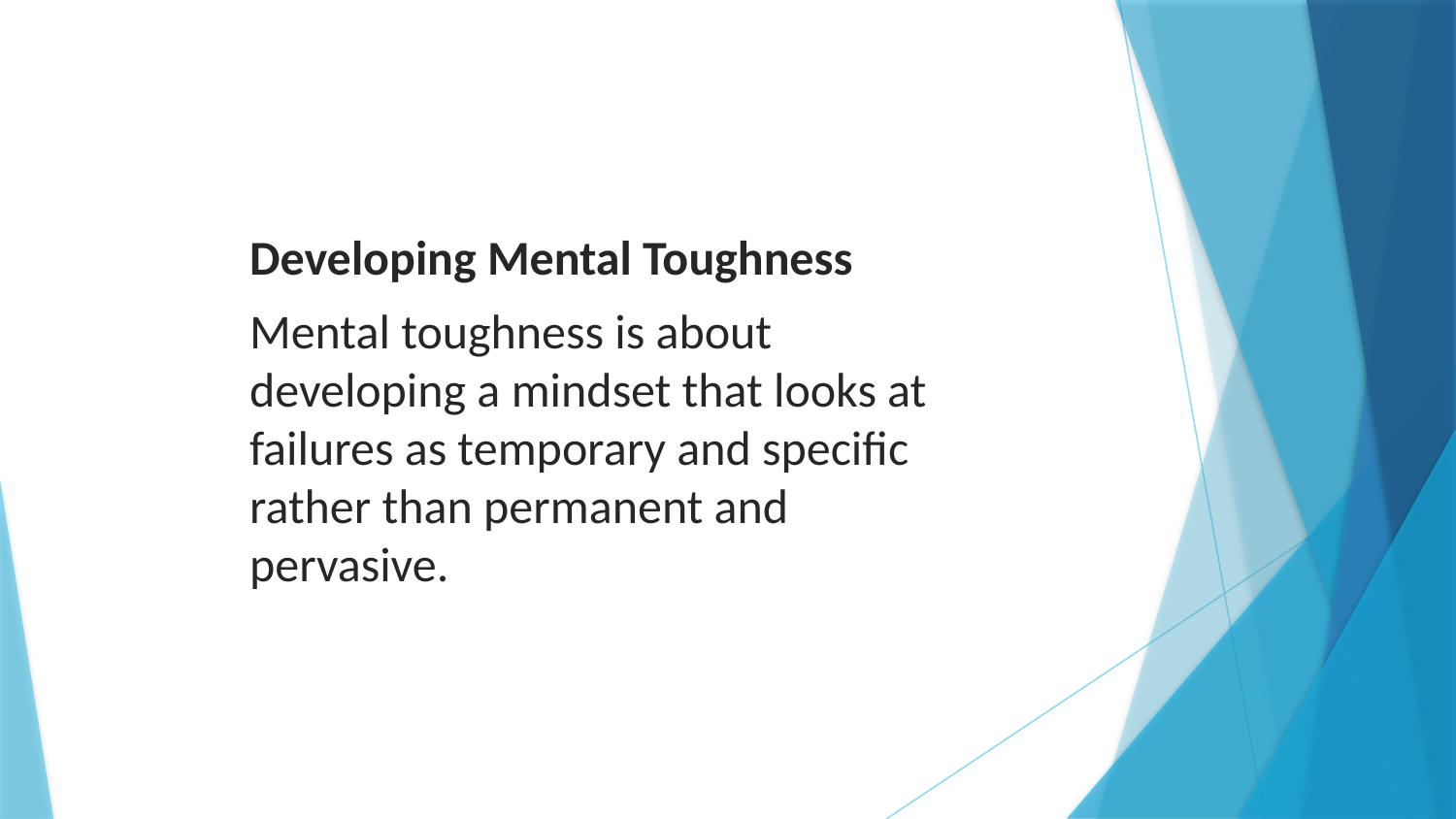

Developing Mental Toughness
Mental toughness is about developing a mindset that looks at failures as temporary and specific rather than permanent and pervasive.